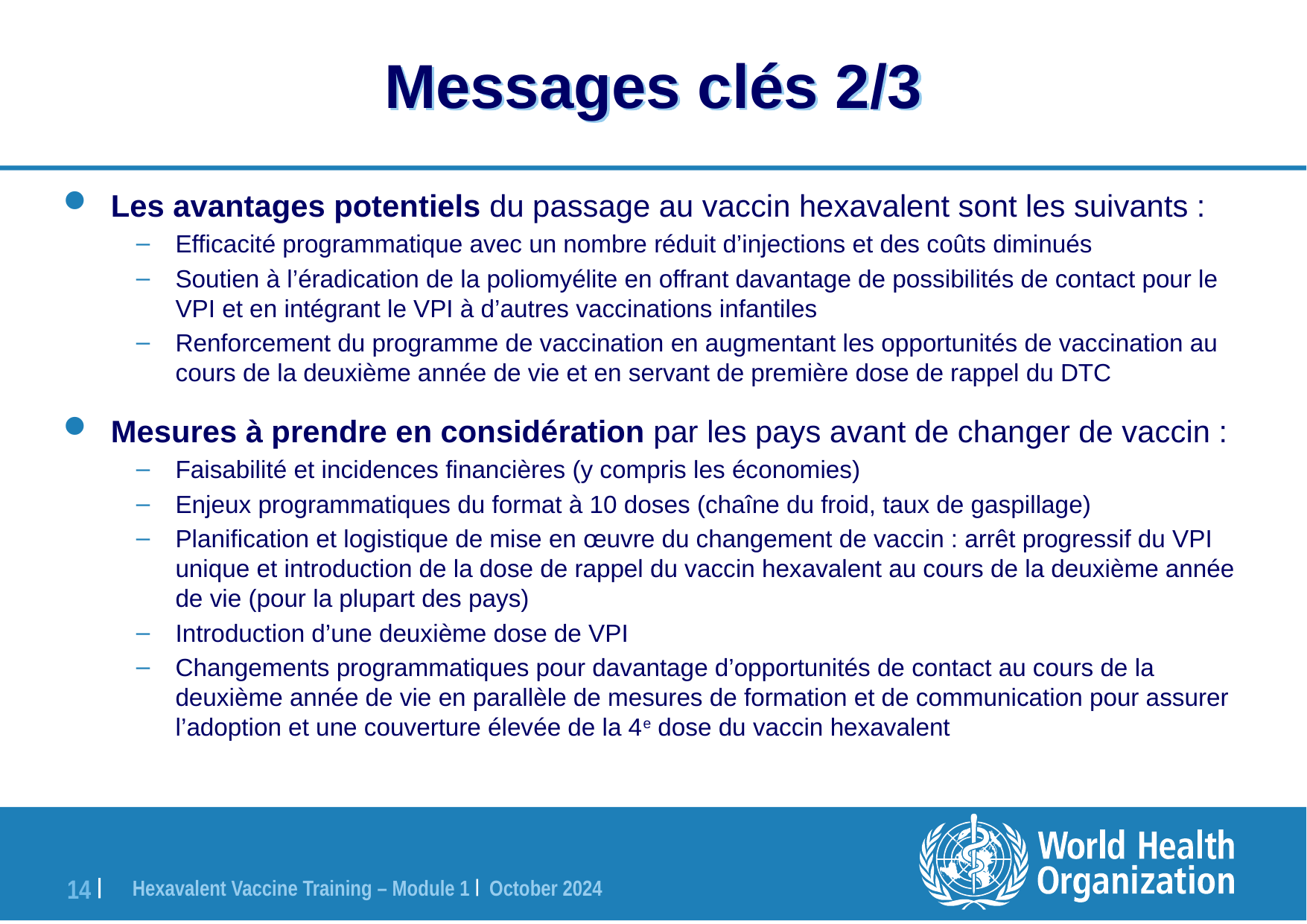

# Messages clés 2/3
Les avantages potentiels du passage au vaccin hexavalent sont les suivants :
Efficacité programmatique avec un nombre réduit d’injections et des coûts diminués
Soutien à l’éradication de la poliomyélite en offrant davantage de possibilités de contact pour le VPI et en intégrant le VPI à d’autres vaccinations infantiles
Renforcement du programme de vaccination en augmentant les opportunités de vaccination au cours de la deuxième année de vie et en servant de première dose de rappel du DTC
Mesures à prendre en considération par les pays avant de changer de vaccin :
Faisabilité et incidences financières (y compris les économies)
Enjeux programmatiques du format à 10 doses (chaîne du froid, taux de gaspillage)
Planification et logistique de mise en œuvre du changement de vaccin : arrêt progressif du VPI unique et introduction de la dose de rappel du vaccin hexavalent au cours de la deuxième année de vie (pour la plupart des pays)
Introduction d’une deuxième dose de VPI
Changements programmatiques pour davantage d’opportunités de contact au cours de la deuxième année de vie en parallèle de mesures de formation et de communication pour assurer l’adoption et une couverture élevée de la 4e dose du vaccin hexavalent